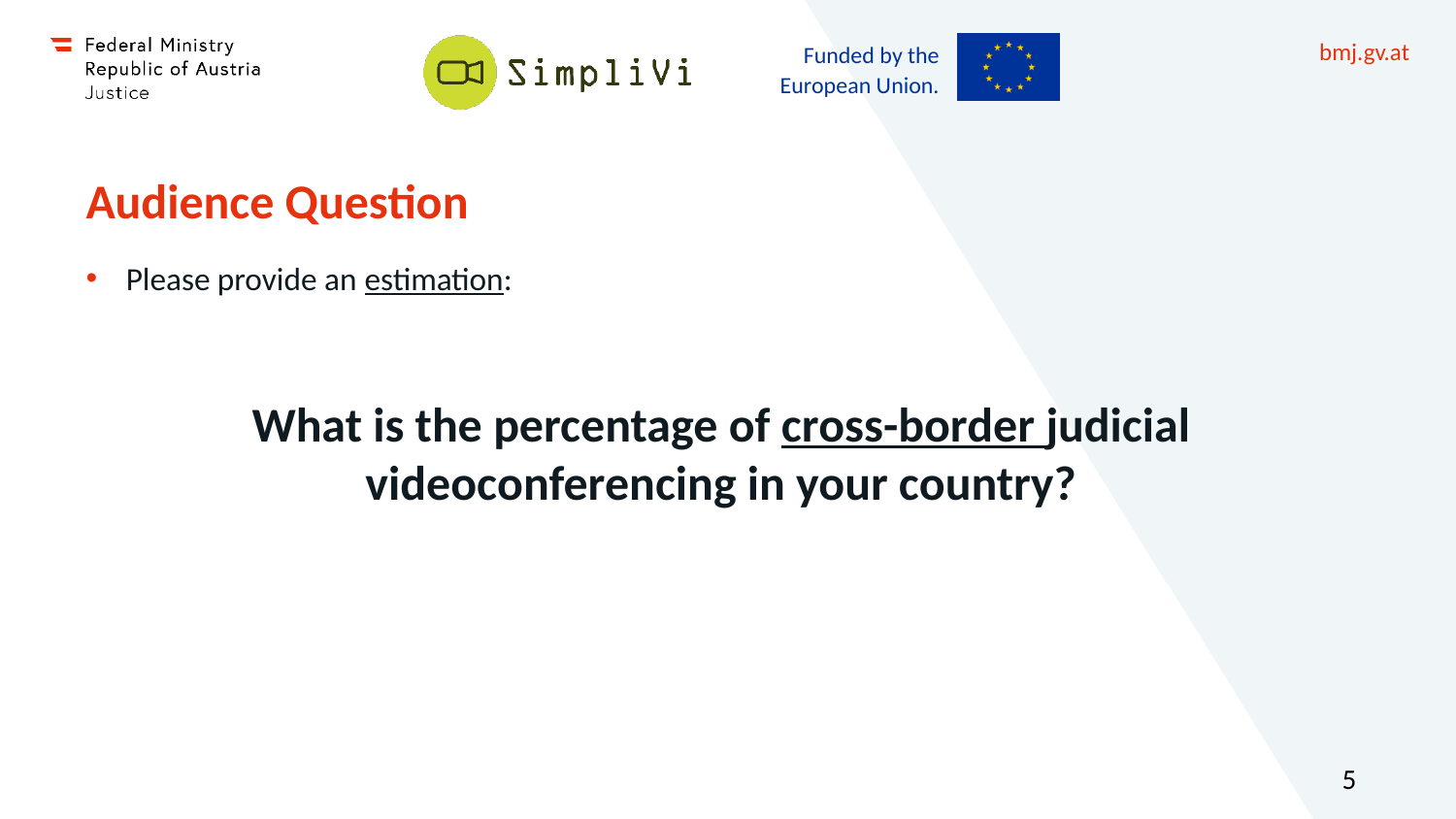

# Audience Question
Please provide an estimation:

What is the percentage of cross-border judicial videoconferencing in your country?
5